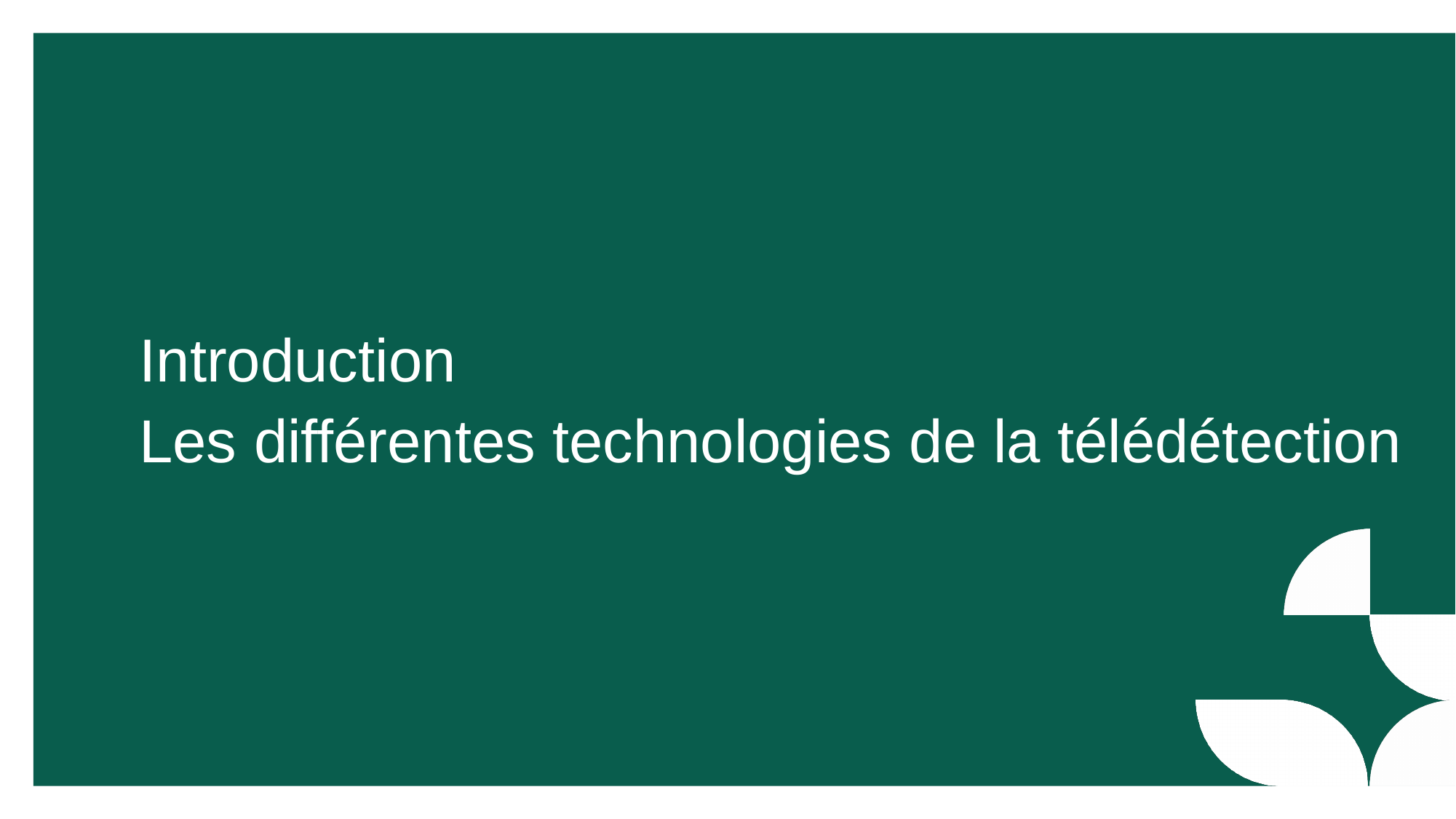

Introduction
Les différentes technologies de la télédétection